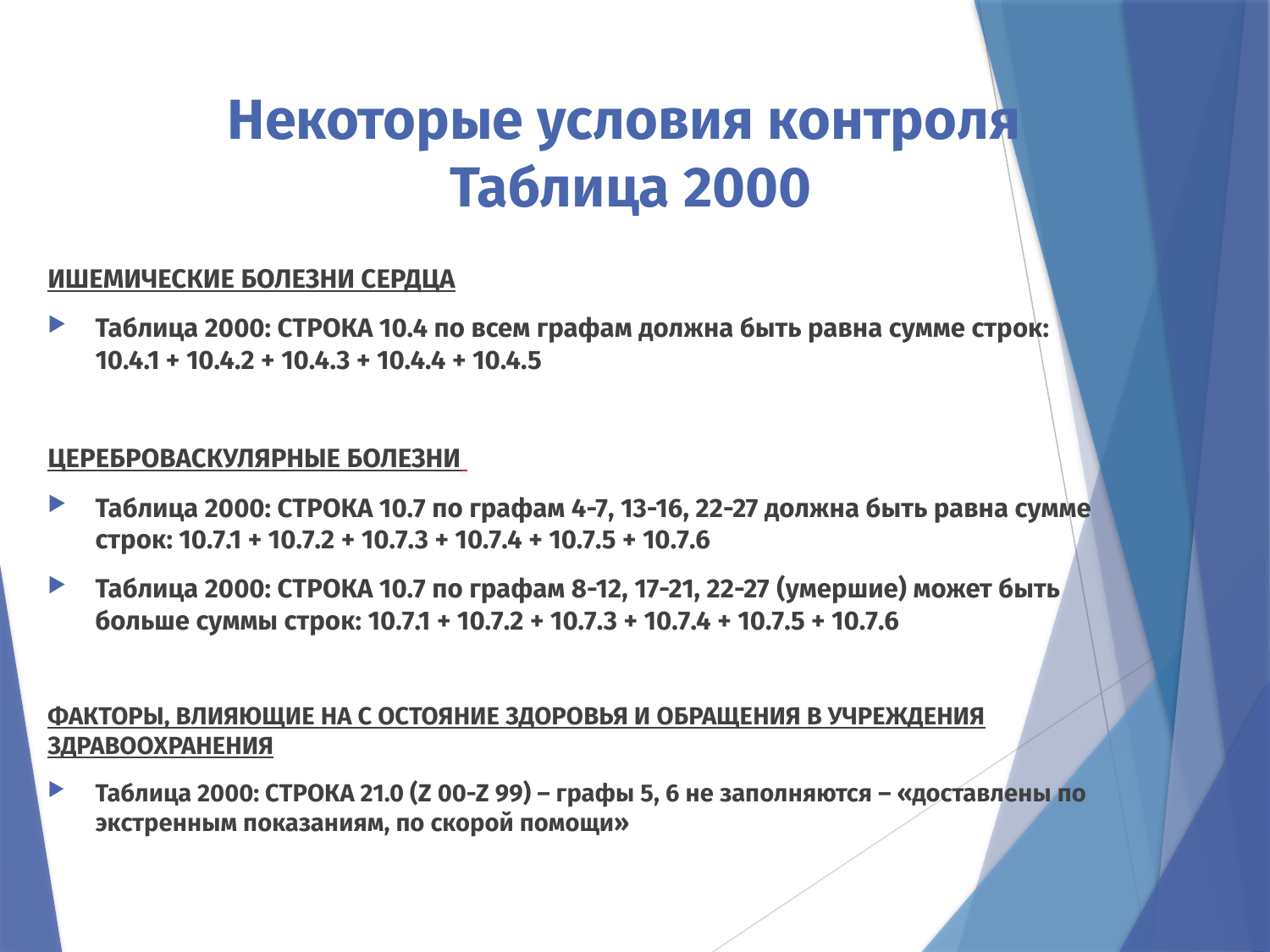

# Некоторые условия контроля Таблица 2000

ИШЕМИЧЕСКИЕ БОЛЕЗНИ СЕРДЦА
Таблица 2000: СТРОКА 10.4 по всем графам должна быть равна сумме строк: 10.4.1 + 10.4.2 + 10.4.3 + 10.4.4 + 10.4.5

ЦЕРЕБРОВАСКУЛЯРНЫЕ БОЛЕЗНИ
Таблица 2000: СТРОКА 10.7 по графам 4-7, 13-16, 22-27 должна быть равна сумме строк: 10.7.1 + 10.7.2 + 10.7.3 + 10.7.4 + 10.7.5 + 10.7.6
Таблица 2000: СТРОКА 10.7 по графам 8-12, 17-21, 22-27 (умершие) может быть больше суммы строк: 10.7.1 + 10.7.2 + 10.7.3 + 10.7.4 + 10.7.5 + 10.7.6

ФАКТОРЫ, ВЛИЯЮЩИЕ НА С ОСТОЯНИЕ ЗДОРОВЬЯ И ОБРАЩЕНИЯ В УЧРЕЖДЕНИЯ ЗДРАВООХРАНЕНИЯ
Таблица 2000: СТРОКА 21.0 (Z 00-Z 99) – графы 5, 6 не заполняются – «доставлены по экстренным показаниям, по скорой помощи»